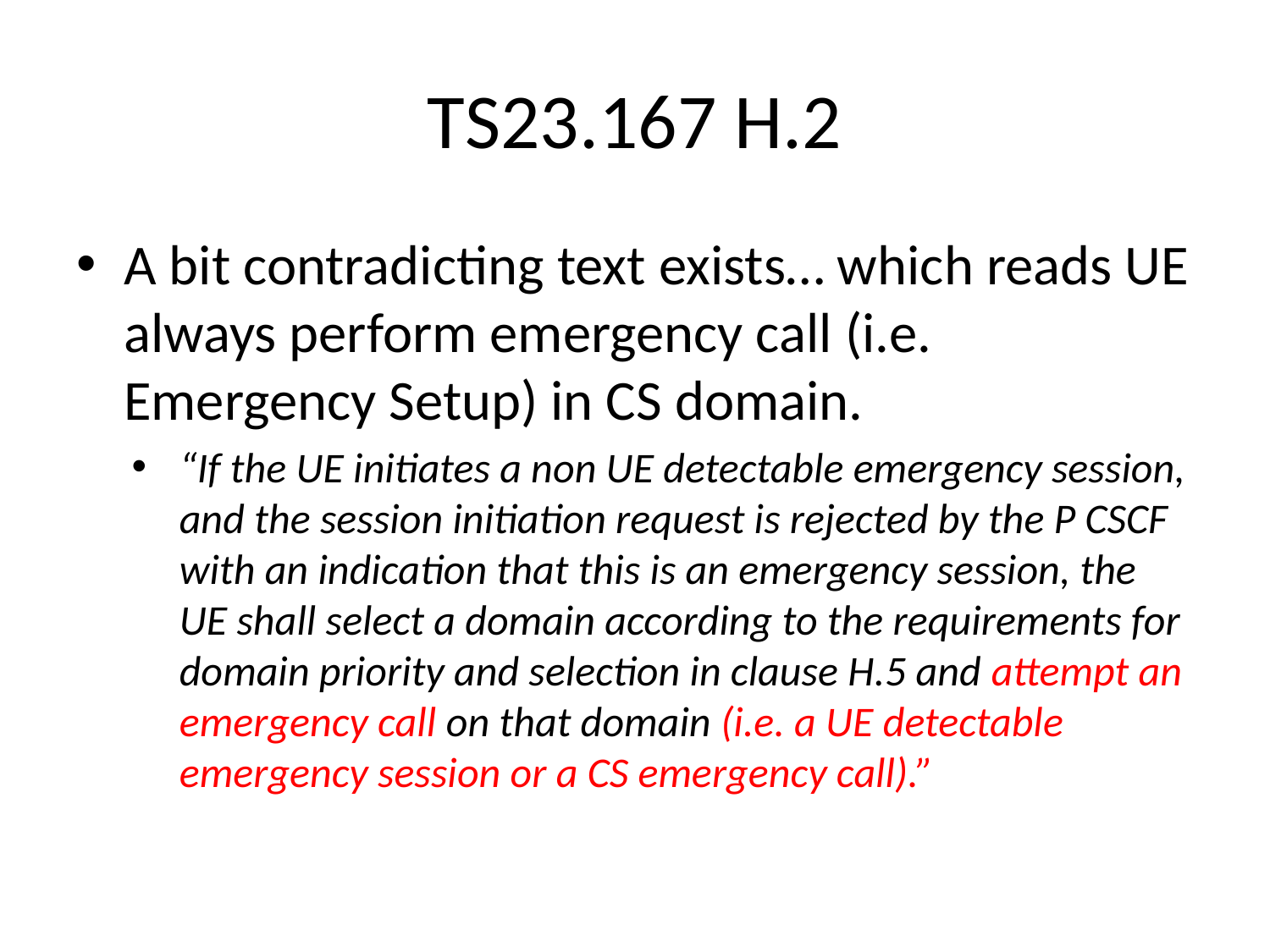

# TS23.167 H.2
A bit contradicting text exists… which reads UE always perform emergency call (i.e. Emergency Setup) in CS domain.
“If the UE initiates a non UE detectable emergency session, and the session initiation request is rejected by the P CSCF with an indication that this is an emergency session, the UE shall select a domain according to the requirements for domain priority and selection in clause H.5 and attempt an emergency call on that domain (i.e. a UE detectable emergency session or a CS emergency call).”